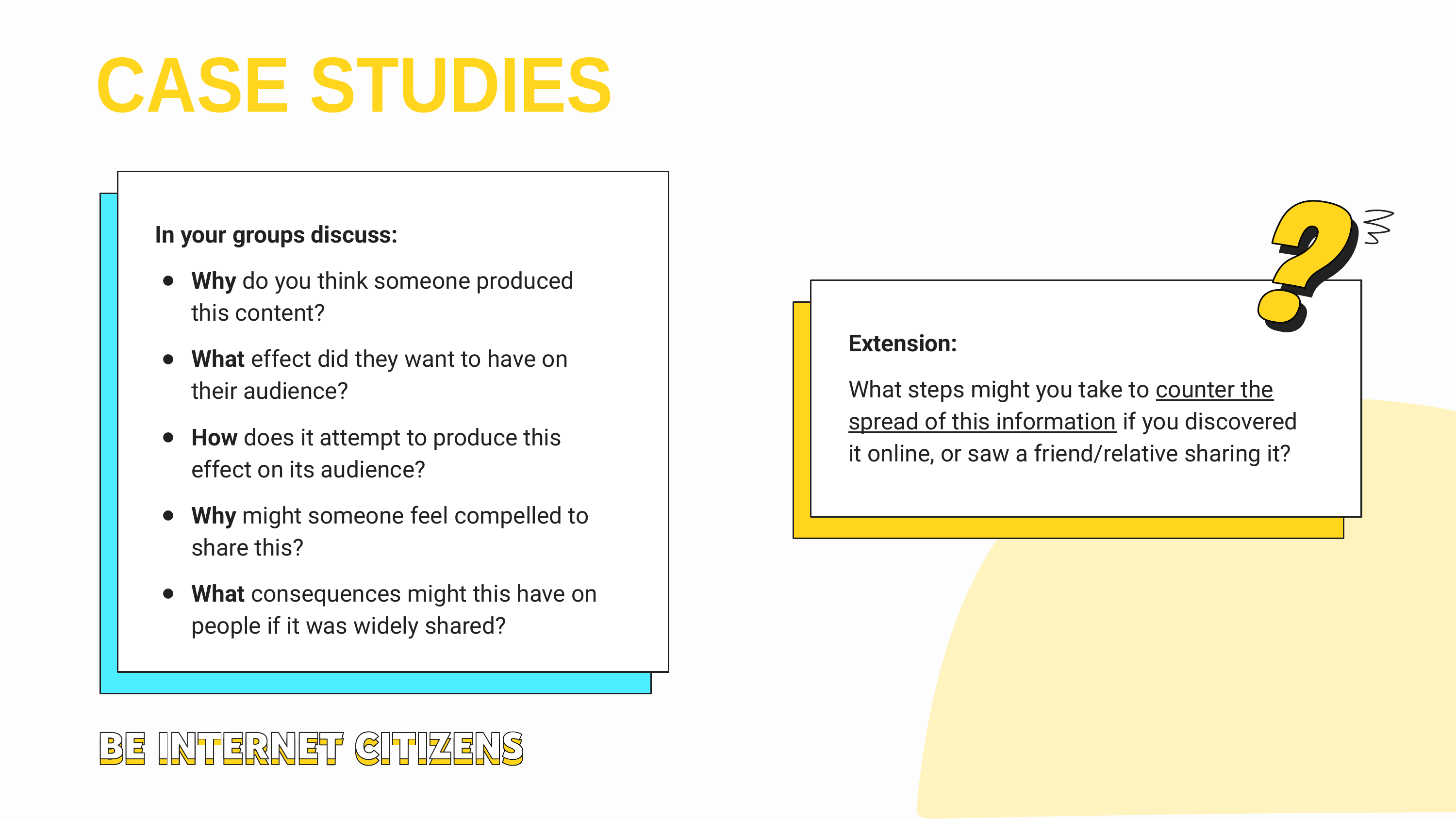

CASE STUDIES

In your groups discuss:
Why do you think someone produced
this content?
What effect did they want to have on
their audience?
How does it attempt to produce this
effect on its audience?
Why might someone feel compelled to share this?
What consequences might this have on people if it was widely shared?

Extension:
What steps might you take to counter the spread of this information if you discovered
it online, or saw a friend/relative sharing it?